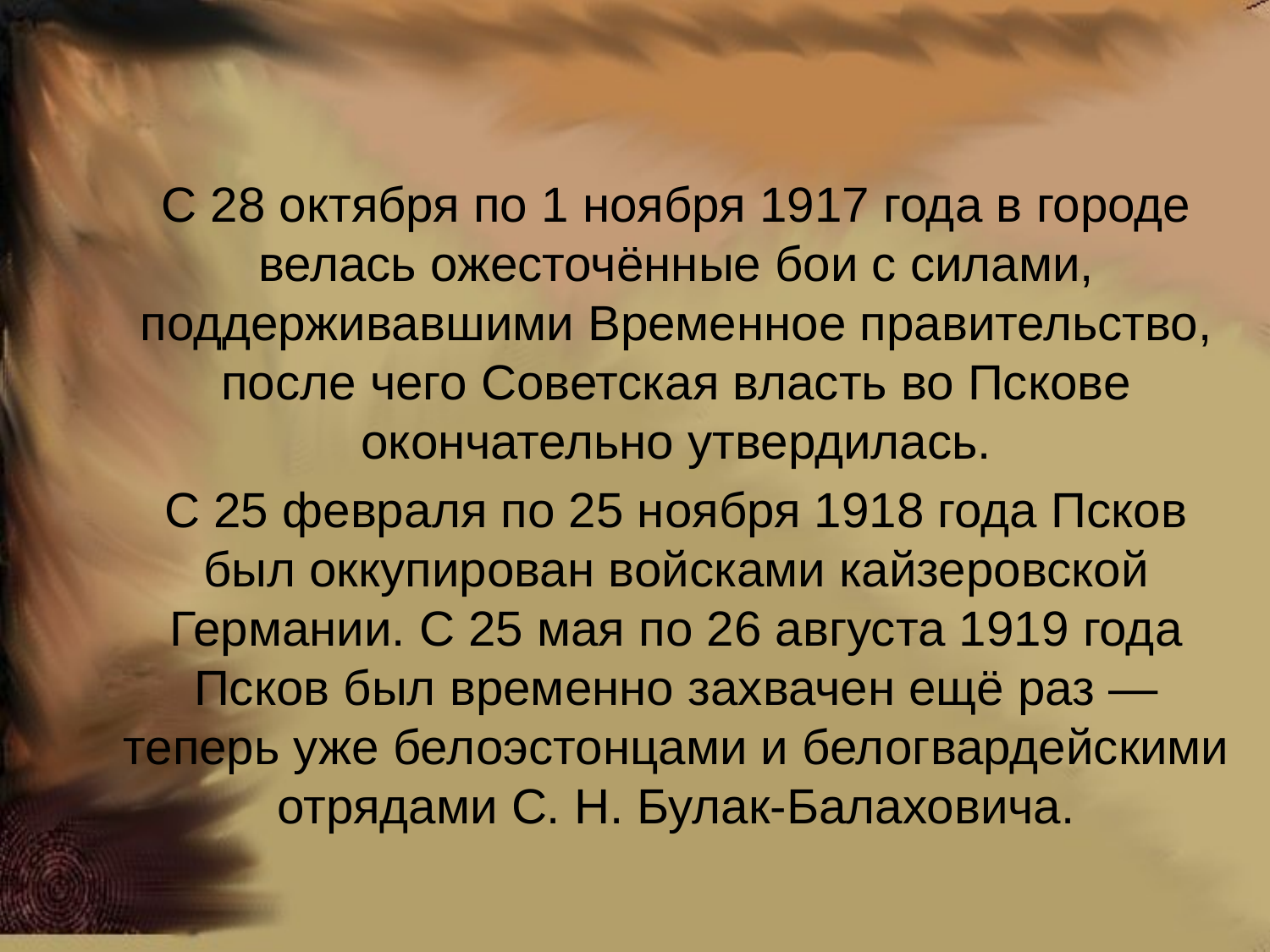

#
С 28 октября по 1 ноября 1917 года в городе велась ожесточённые бои с силами, поддерживавшими Временное правительство, после чего Советская власть во Пскове окончательно утвердилась.
С 25 февраля по 25 ноября 1918 года Псков был оккупирован войсками кайзеровской Германии. С 25 мая по 26 августа 1919 года Псков был временно захвачен ещё раз — теперь уже белоэстонцами и белогвардейскими отрядами С. Н. Булак-Балаховича.